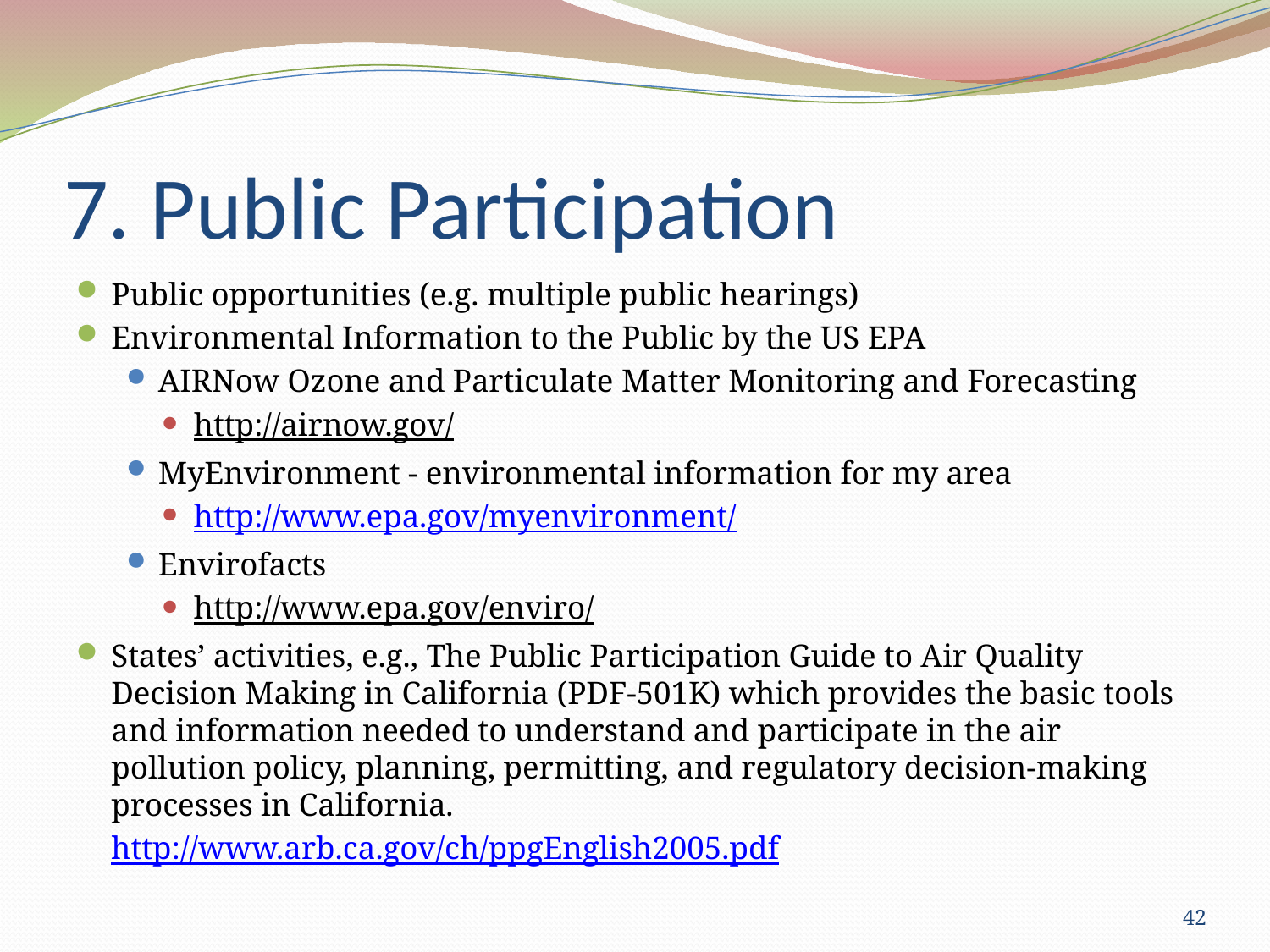

# 7. Public Participation
Public opportunities (e.g. multiple public hearings)
Environmental Information to the Public by the US EPA
AIRNow Ozone and Particulate Matter Monitoring and Forecasting
http://airnow.gov/
MyEnvironment - environmental information for my area
http://www.epa.gov/myenvironment/
Envirofacts
http://www.epa.gov/enviro/
States’ activities, e.g., The Public Participation Guide to Air Quality Decision Making in California (PDF-501K) which provides the basic tools and information needed to understand and participate in the air pollution policy, planning, permitting, and regulatory decision-making processes in California.
	http://www.arb.ca.gov/ch/ppgEnglish2005.pdf

42